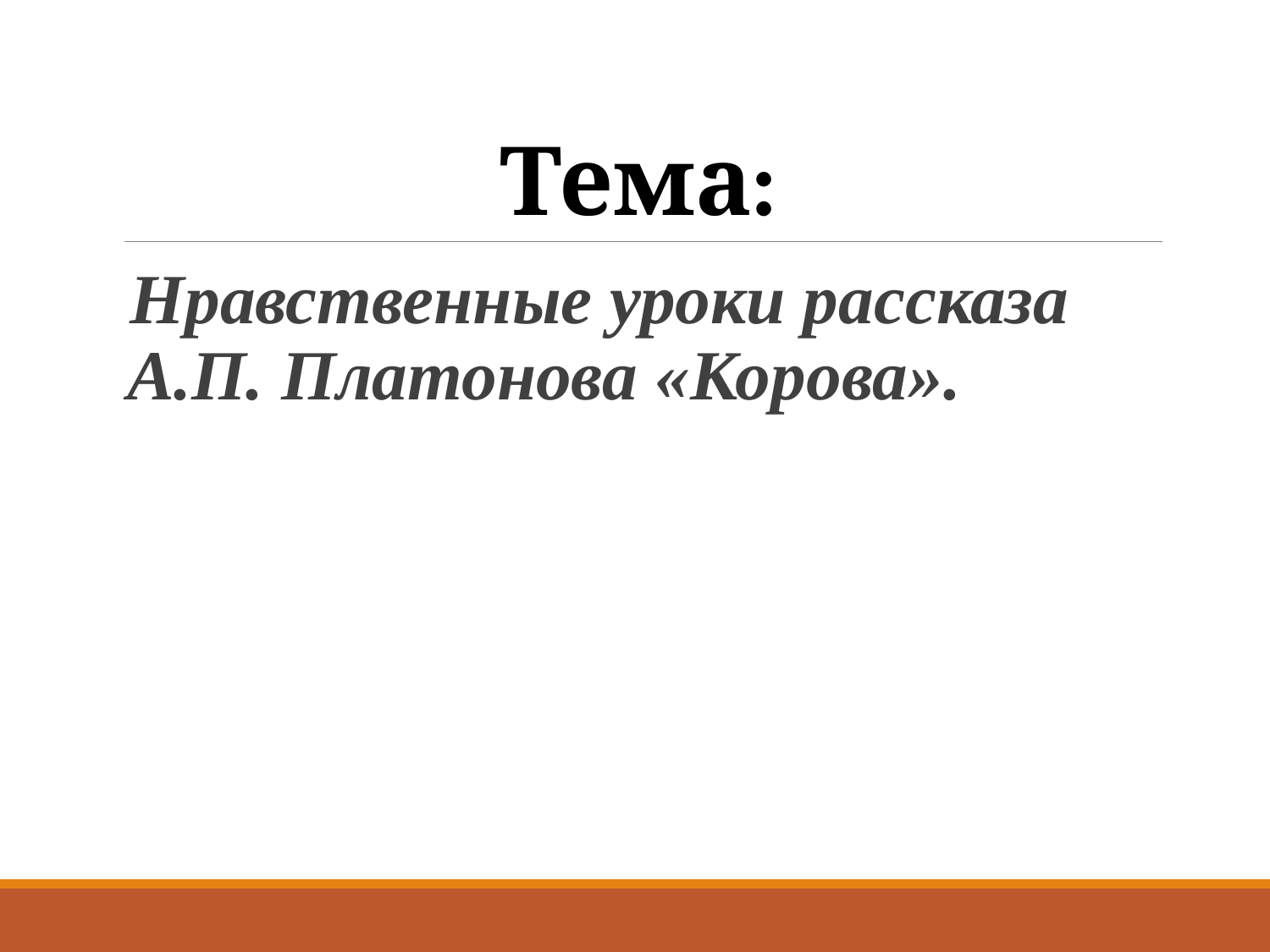

# Тема:
Нравственные уроки рассказа   А.П. Платонова «Корова».